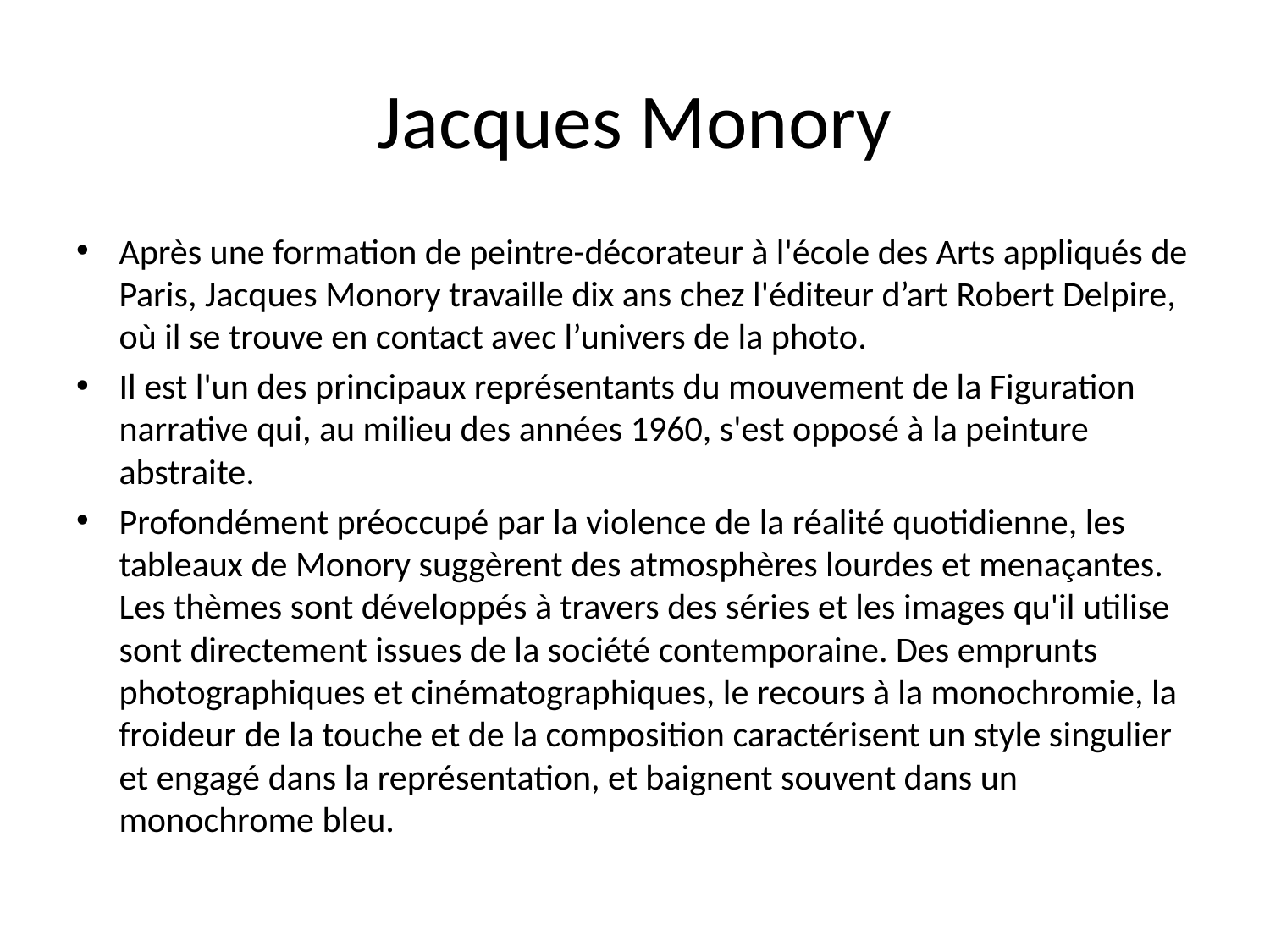

# Jacques Monory
Après une formation de peintre-décorateur à l'école des Arts appliqués de Paris, Jacques Monory travaille dix ans chez l'éditeur d’art Robert Delpire, où il se trouve en contact avec l’univers de la photo.
Il est l'un des principaux représentants du mouvement de la Figuration narrative qui, au milieu des années 1960, s'est opposé à la peinture abstraite.
Profondément préoccupé par la violence de la réalité quotidienne, les tableaux de Monory suggèrent des atmosphères lourdes et menaçantes. Les thèmes sont développés à travers des séries et les images qu'il utilise sont directement issues de la société contemporaine. Des emprunts photographiques et cinématographiques, le recours à la monochromie, la froideur de la touche et de la composition caractérisent un style singulier et engagé dans la représentation, et baignent souvent dans un monochrome bleu.